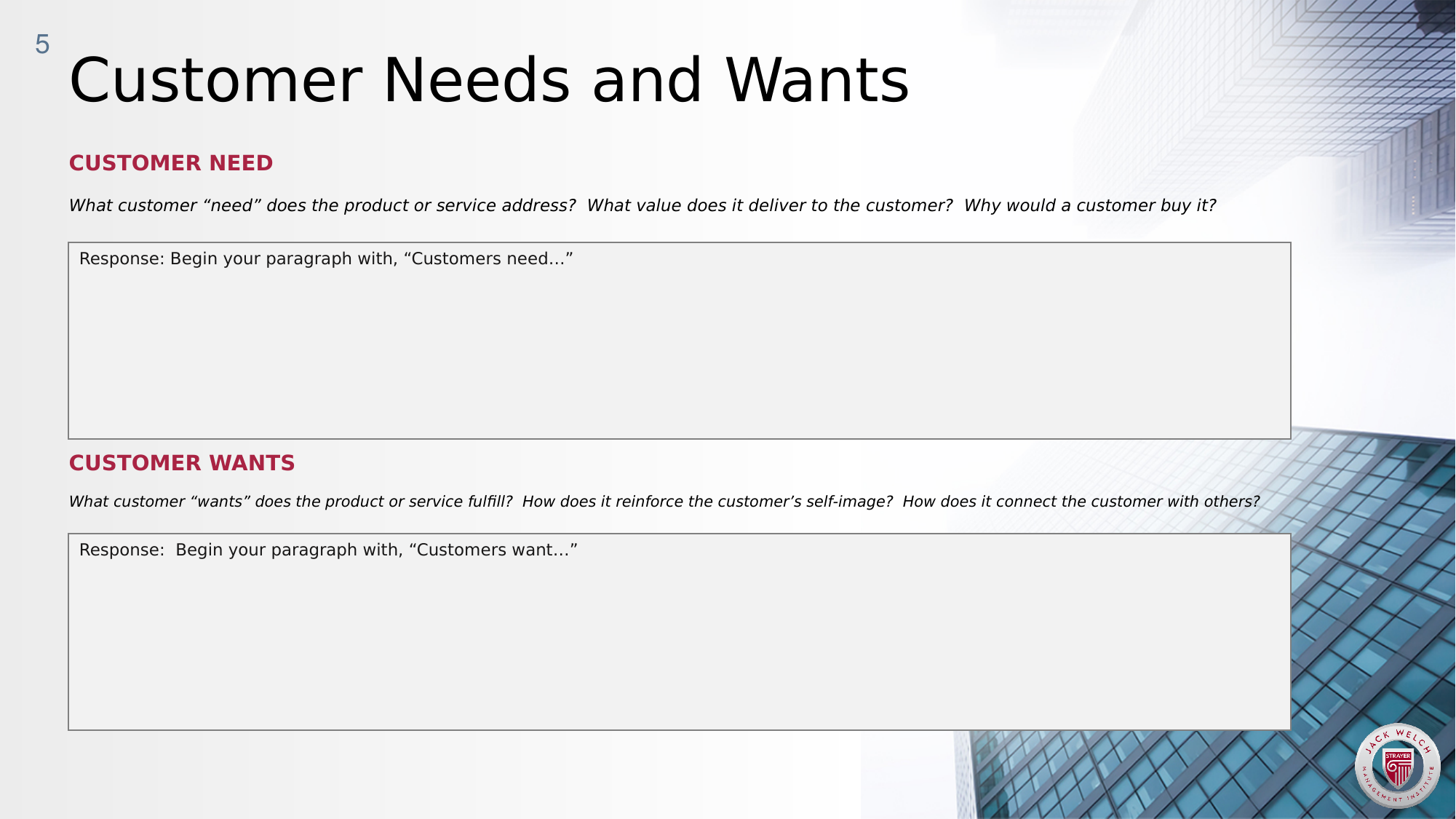

5
Customer Needs and Wants
CUSTOMER NEED
What customer “need” does the product or service address?  What value does it deliver to the customer?  Why would a customer buy it?
Response: Begin your paragraph with, “Customers need…”

CUSTOMER WANTS
What customer “wants” does the product or service fulfill?  How does it reinforce the customer’s self-image?  How does it connect the customer with others?
Response:  Begin your paragraph with, “Customers want…”